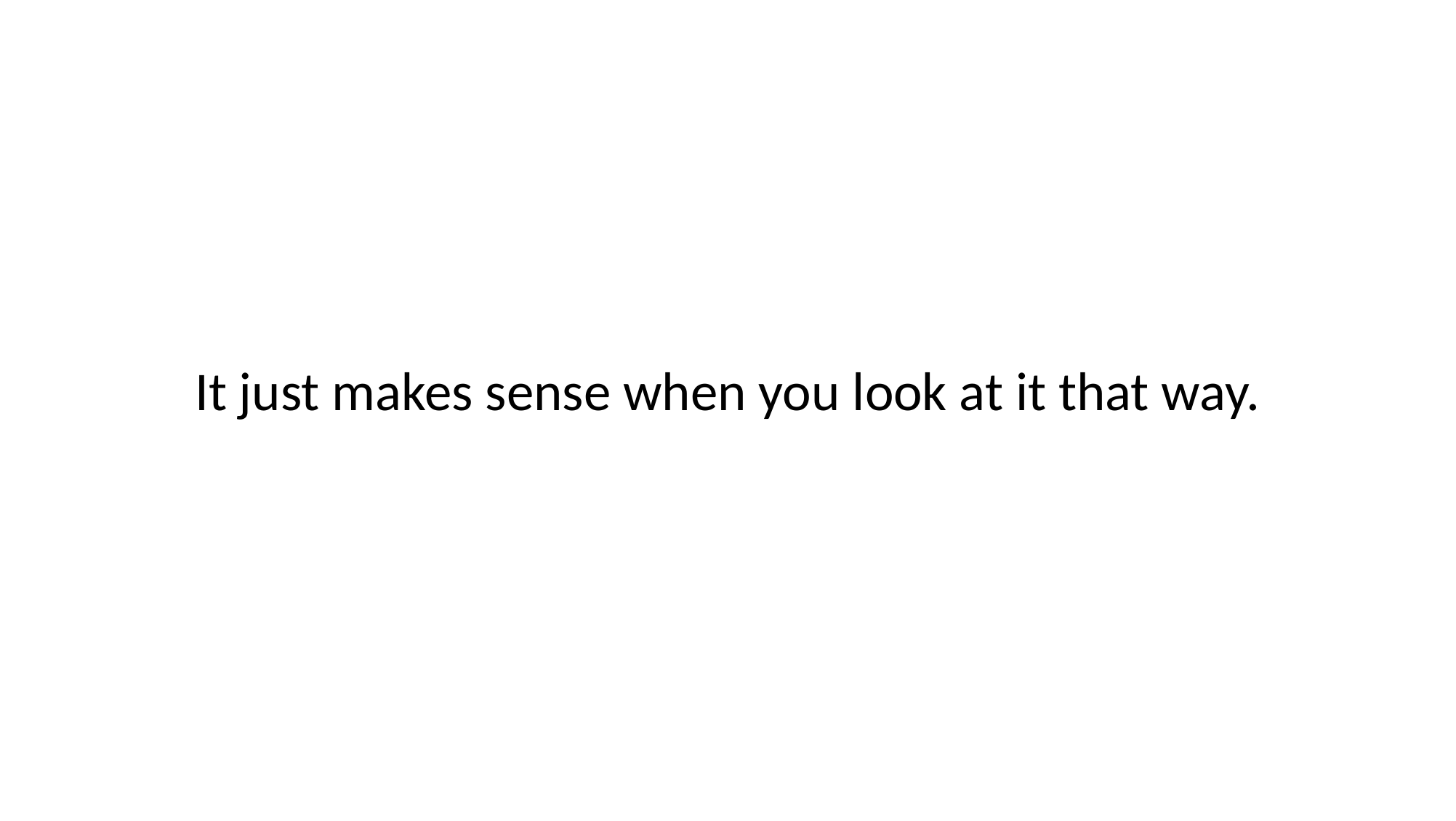

# It just makes sense when you look at it that way.